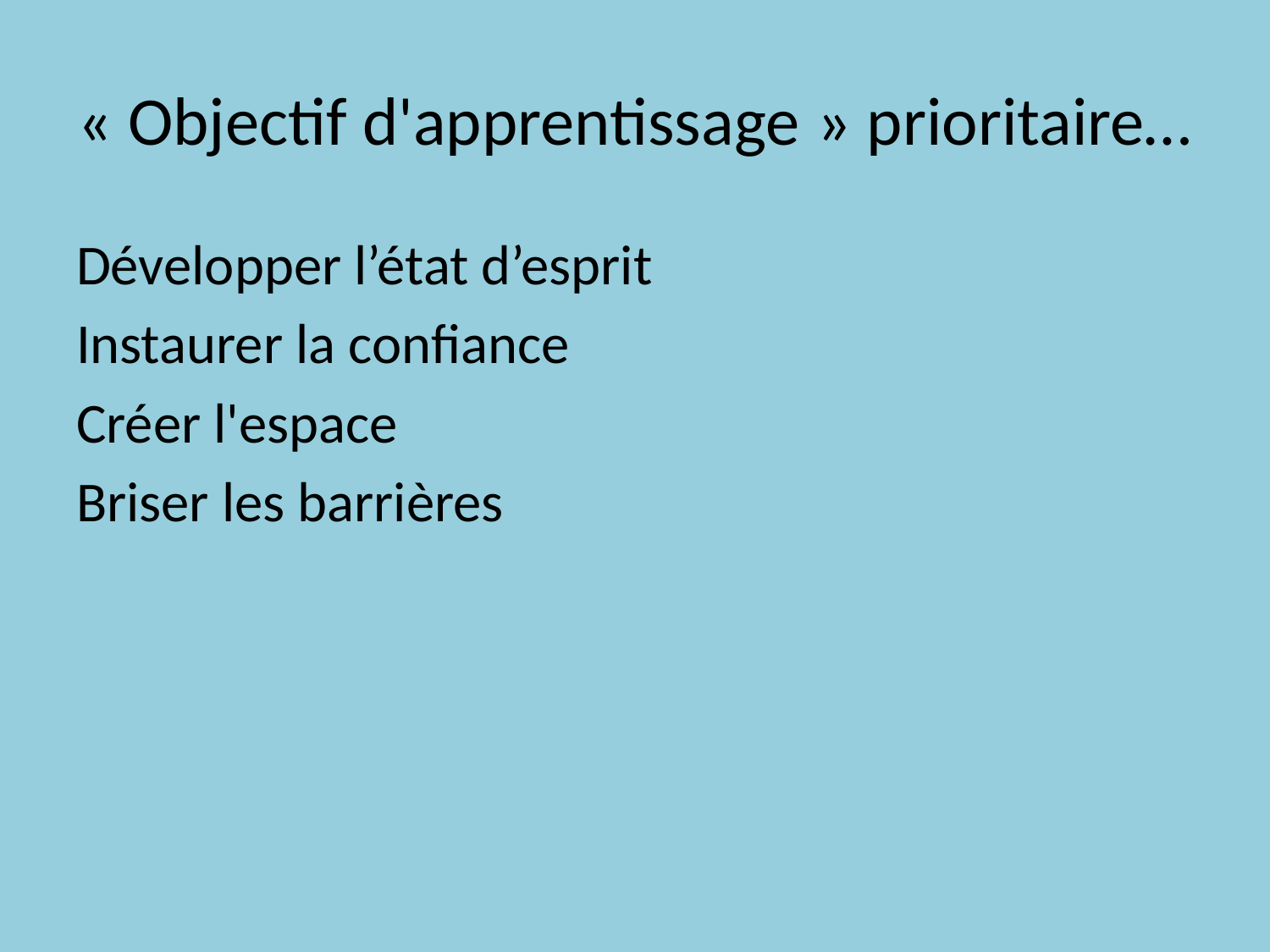

# « Objectif d'apprentissage » prioritaire…
Développer l’état d’esprit
Instaurer la confiance
Créer l'espace
Briser les barrières